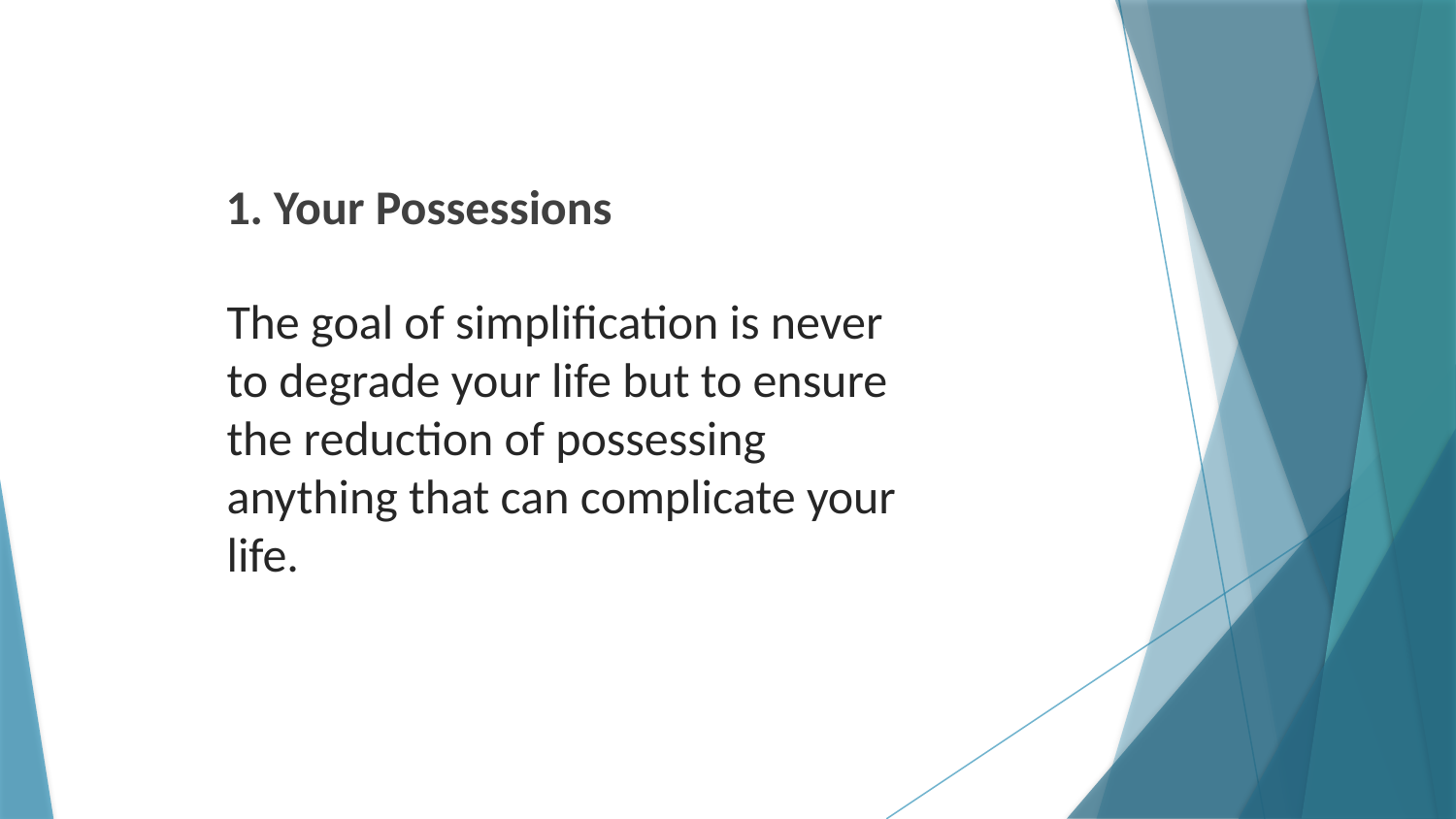

1. Your Possessions
The goal of simplification is never to degrade your life but to ensure the reduction of possessing anything that can complicate your life.